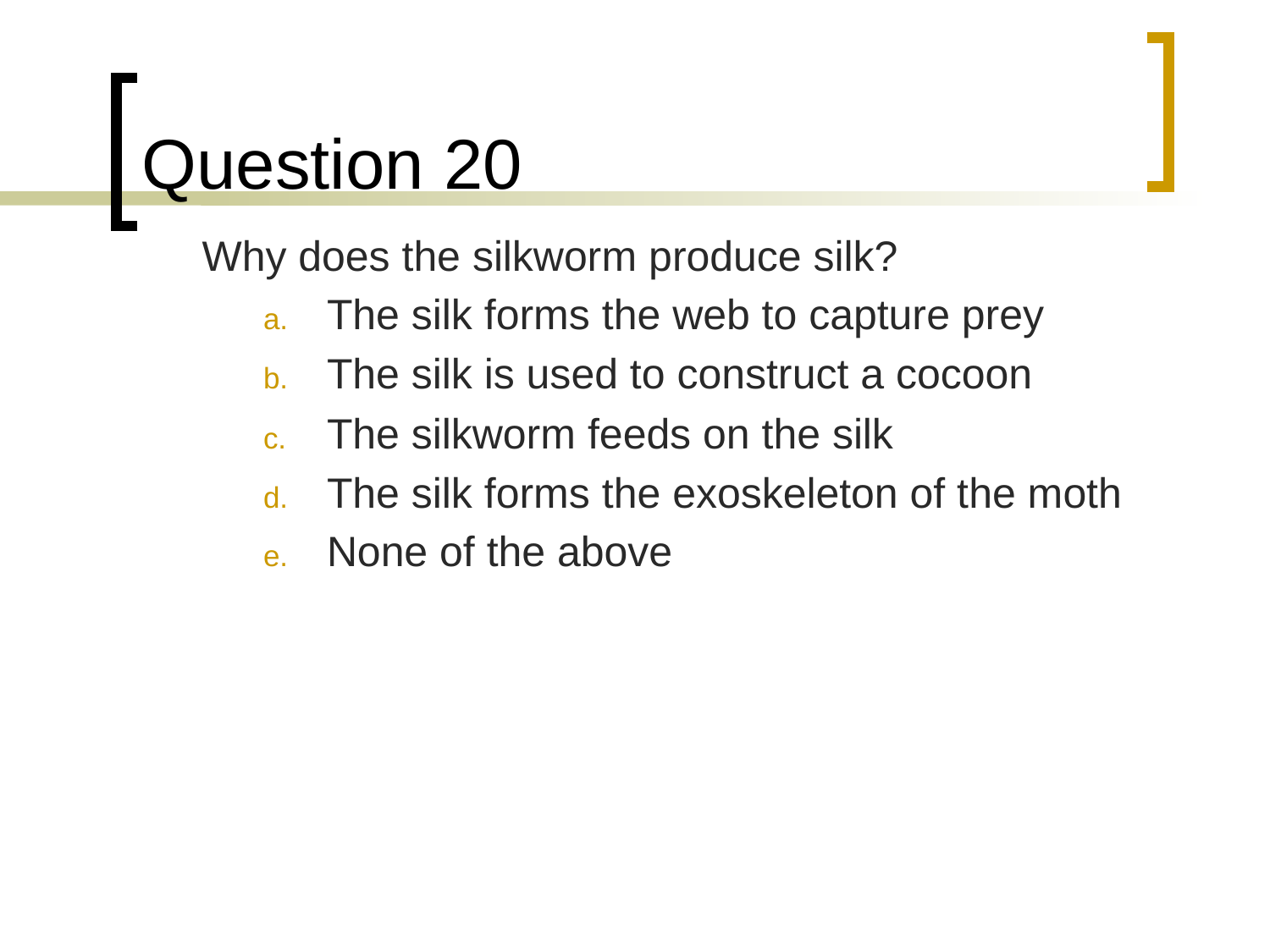

# Question 20
	Why does the silkworm produce silk?
The silk forms the web to capture prey
The silk is used to construct a cocoon
The silkworm feeds on the silk
The silk forms the exoskeleton of the moth
None of the above